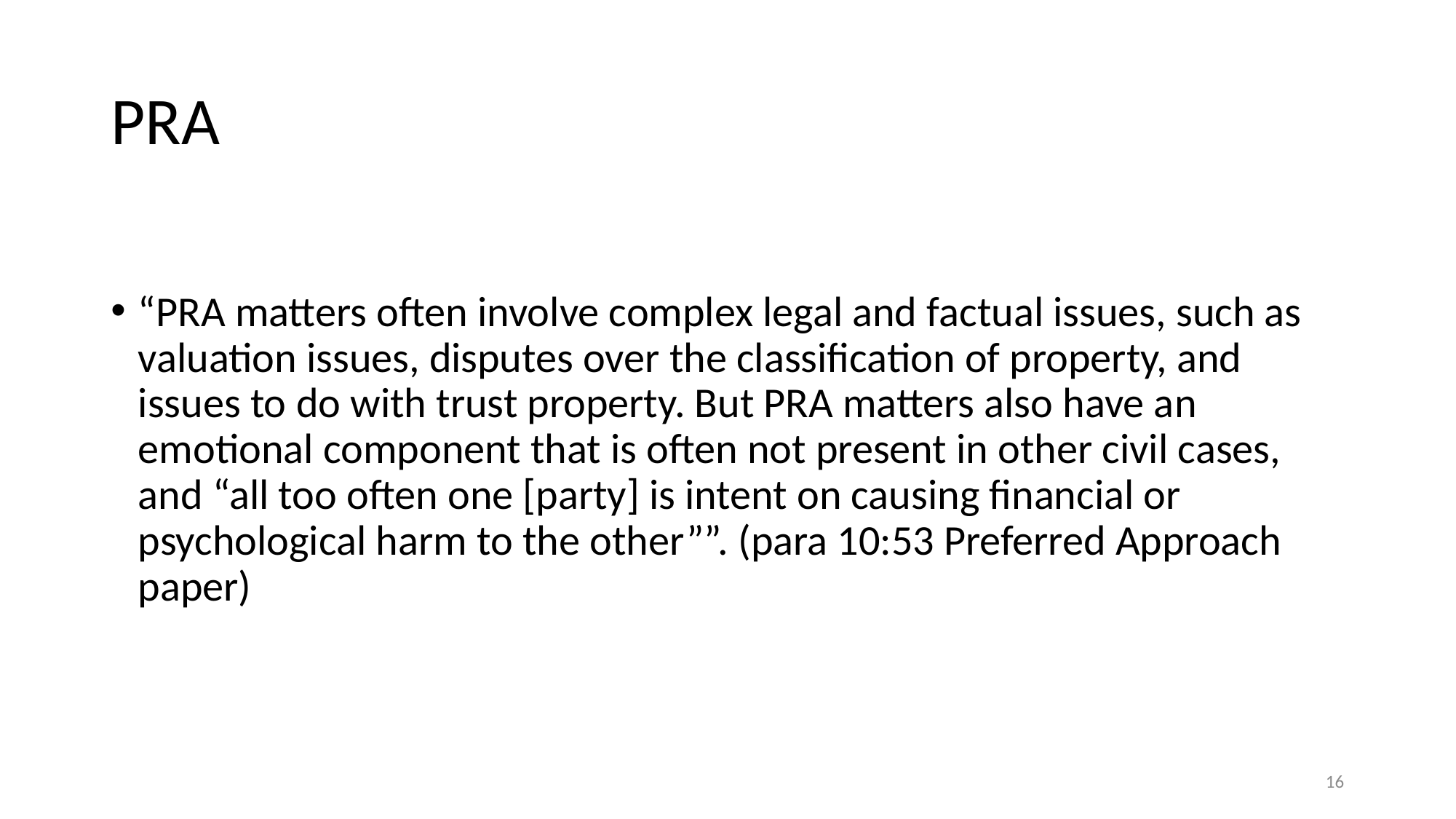

# PRA

“PRA matters often involve complex legal and factual issues, such as valuation issues, disputes over the classification of property, and issues to do with trust property. But PRA matters also have an emotional component that is often not present in other civil cases, and “all too often one [party] is intent on causing financial or psychological harm to the other””. (para 10:53 Preferred Approach paper)
16